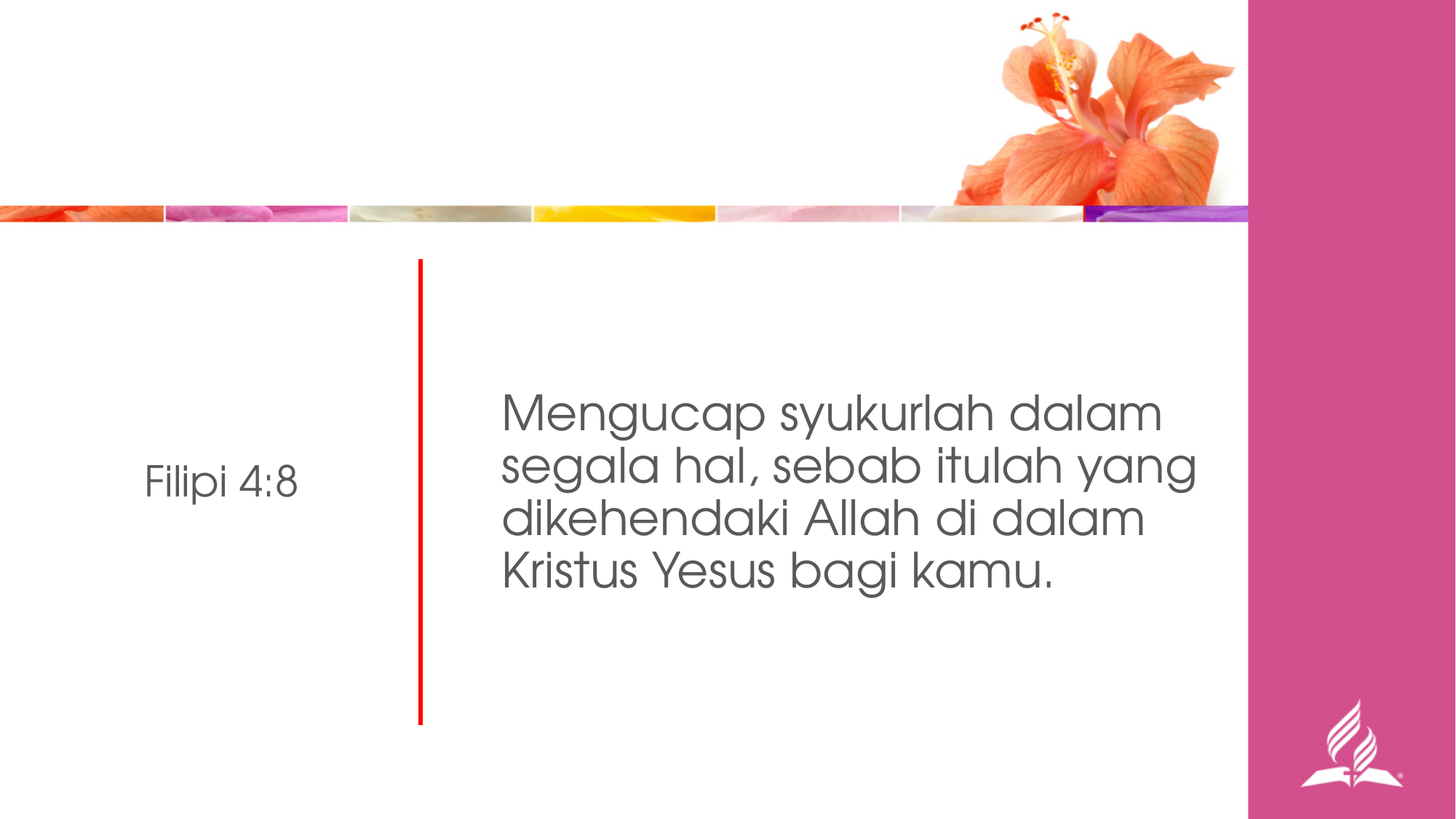

Mengucap syukurlah dalam segala hal, sebab itulah yang dikehendaki Allah di dalam Kristus Yesus bagi kamu.
Filipi 4:8